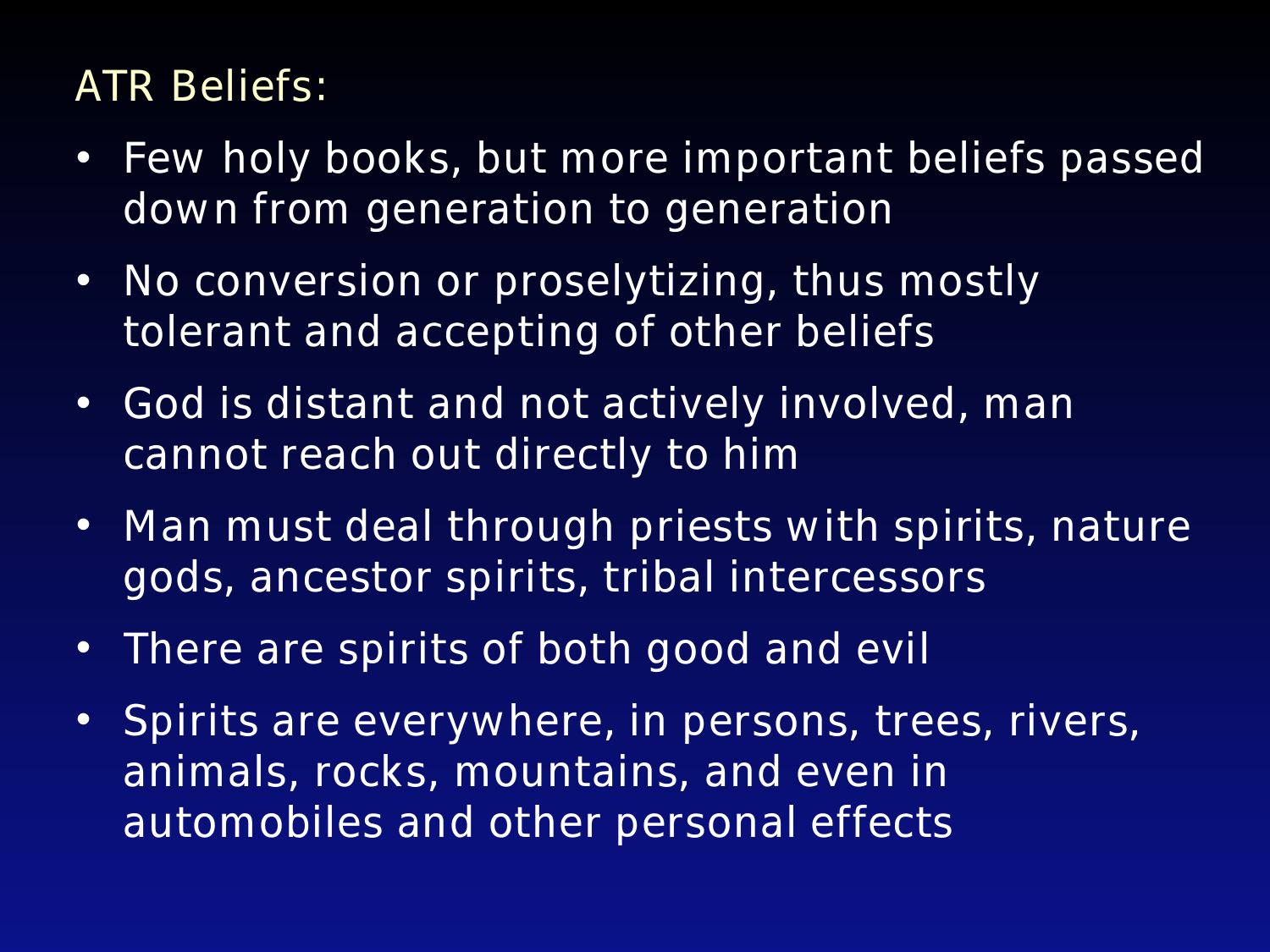

ATR Beliefs:
Few holy books, but more important beliefs passed down from generation to generation
No conversion or proselytizing, thus mostly tolerant and accepting of other beliefs
God is distant and not actively involved, man cannot reach out directly to him
Man must deal through priests with spirits, nature gods, ancestor spirits, tribal intercessors
There are spirits of both good and evil
Spirits are everywhere, in persons, trees, rivers, animals, rocks, mountains, and even in automobiles and other personal effects